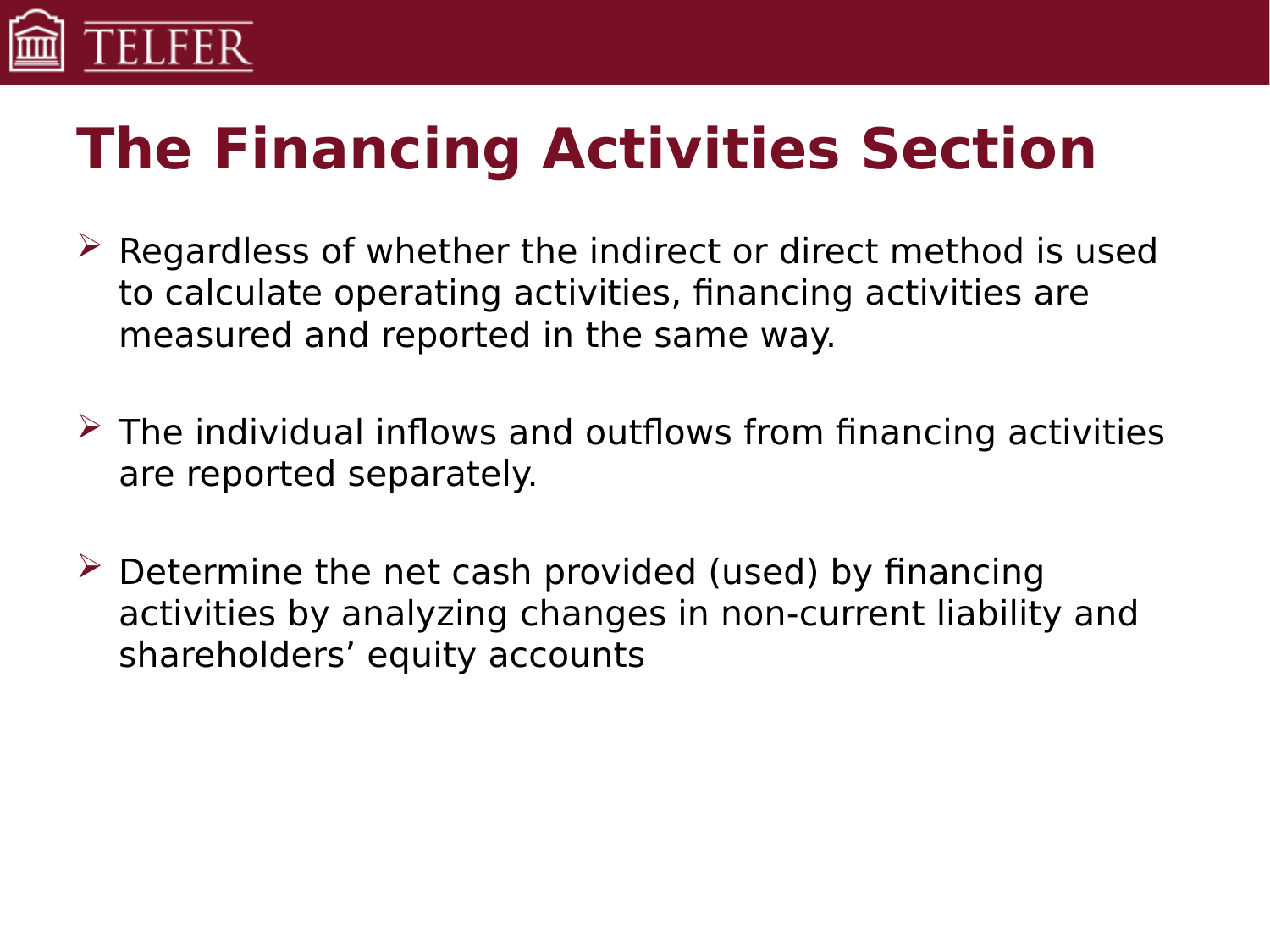

# The Financing Activities Section
Regardless of whether the indirect or direct method is used to calculate operating activities, financing activities are measured and reported in the same way.

The individual inflows and outflows from financing activities are reported separately.

Determine the net cash provided (used) by financing activities by analyzing changes in non-current liability and shareholders’ equity accounts